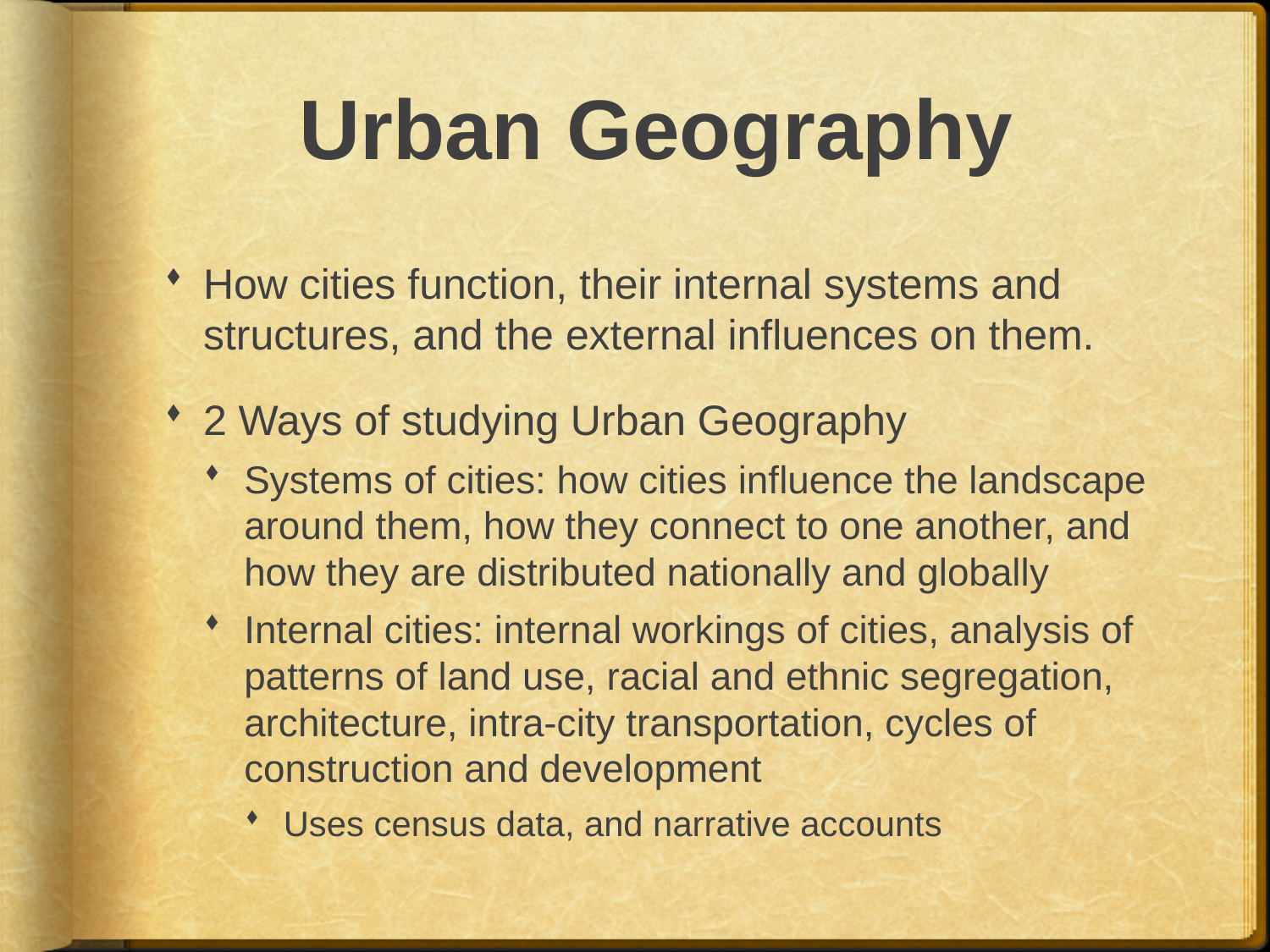

# Urban Geography
How cities function, their internal systems and structures, and the external influences on them.
2 Ways of studying Urban Geography
Systems of cities: how cities influence the landscape around them, how they connect to one another, and how they are distributed nationally and globally
Internal cities: internal workings of cities, analysis of patterns of land use, racial and ethnic segregation, architecture, intra-city transportation, cycles of construction and development
Uses census data, and narrative accounts